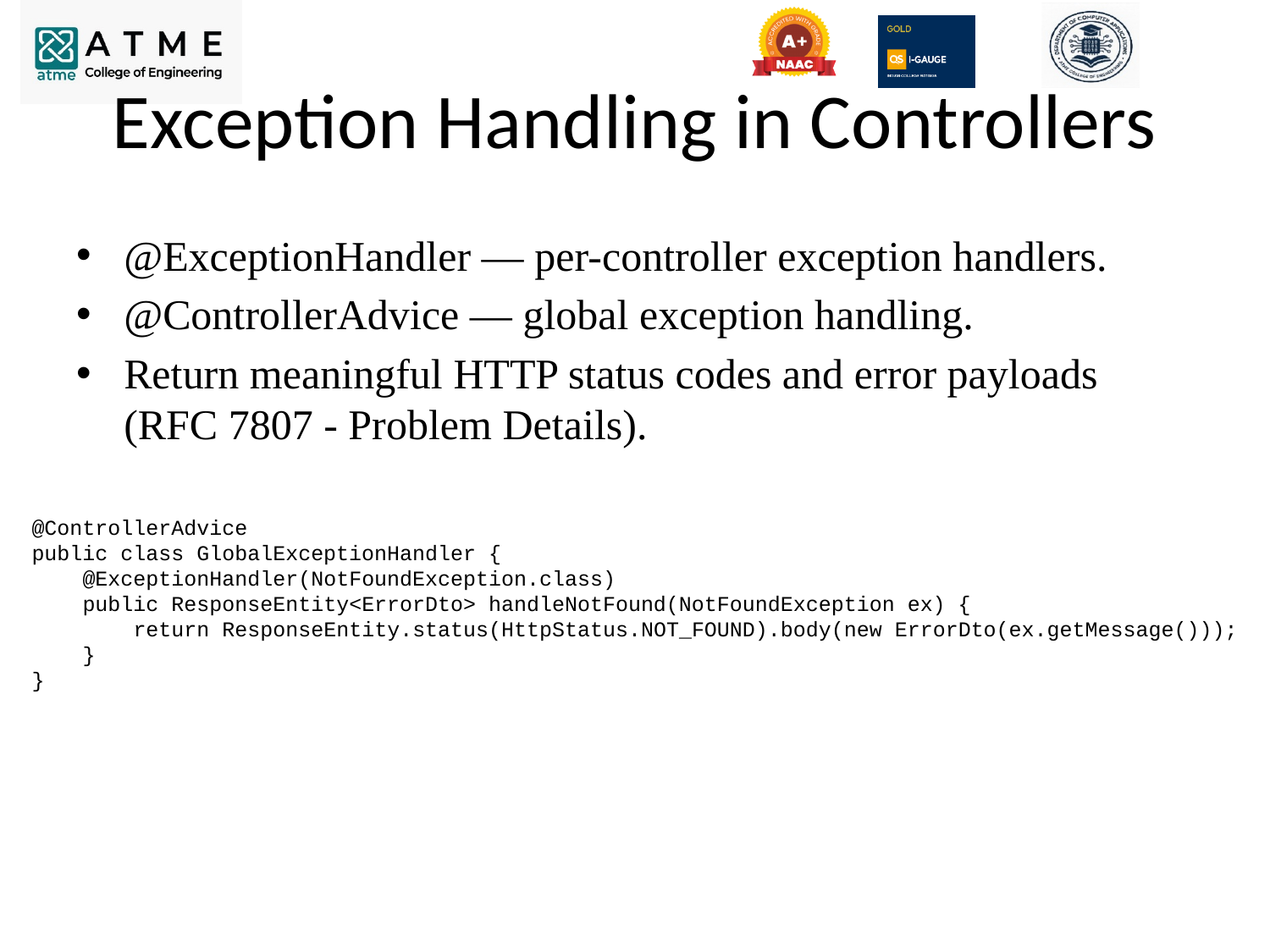

# Exception Handling in Controllers
@ExceptionHandler — per-controller exception handlers.
@ControllerAdvice — global exception handling.
Return meaningful HTTP status codes and error payloads (RFC 7807 - Problem Details).
@ControllerAdvice
public class GlobalExceptionHandler {
    @ExceptionHandler(NotFoundException.class)
    public ResponseEntity<ErrorDto> handleNotFound(NotFoundException ex) {
        return ResponseEntity.status(HttpStatus.NOT_FOUND).body(new ErrorDto(ex.getMessage()));
    }
}